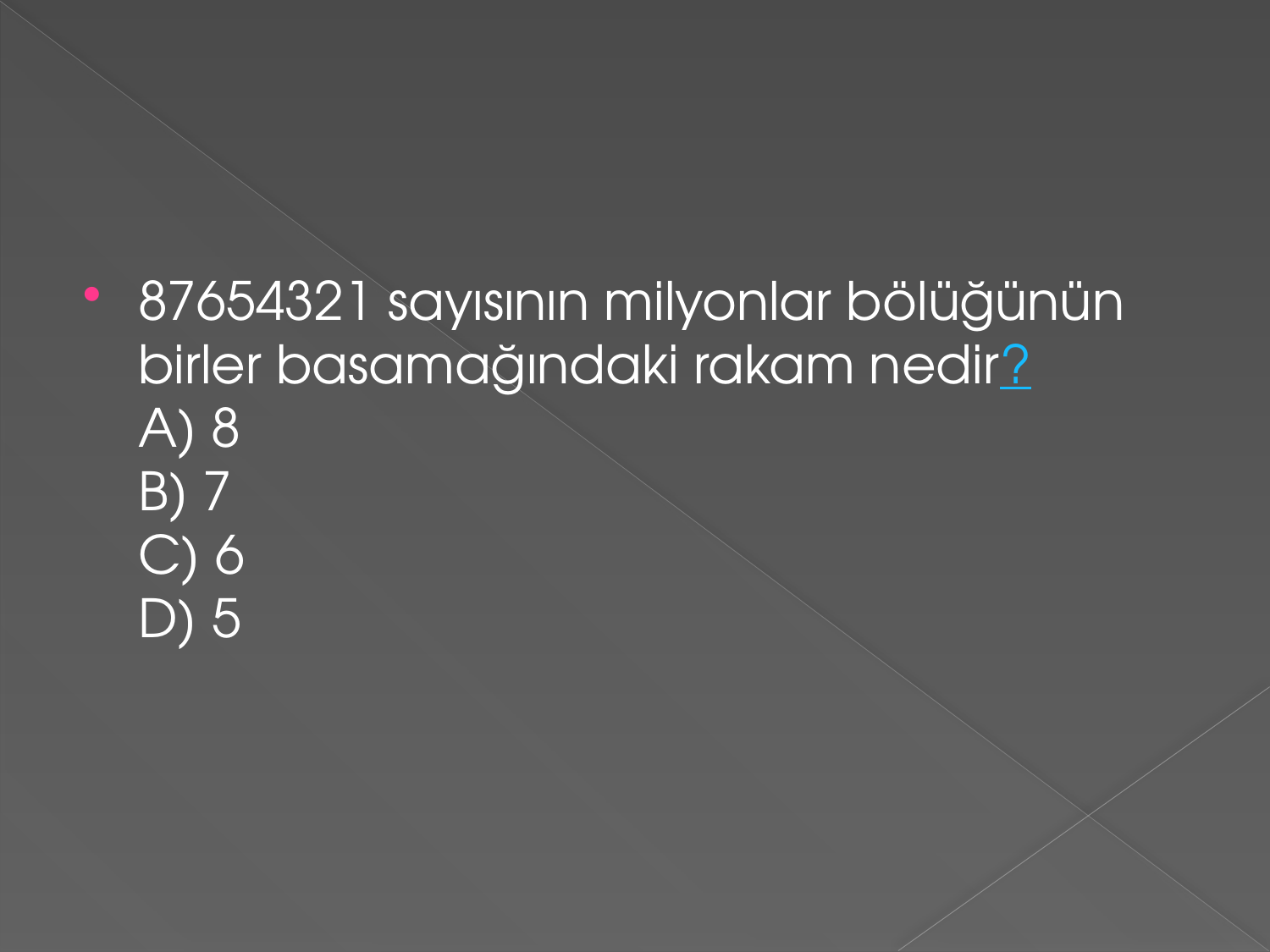

#
87654321 sayısının milyonlar bölüğünün birler basamağındaki rakam nedir? 
A) 8
B) 7
C) 6
D) 5